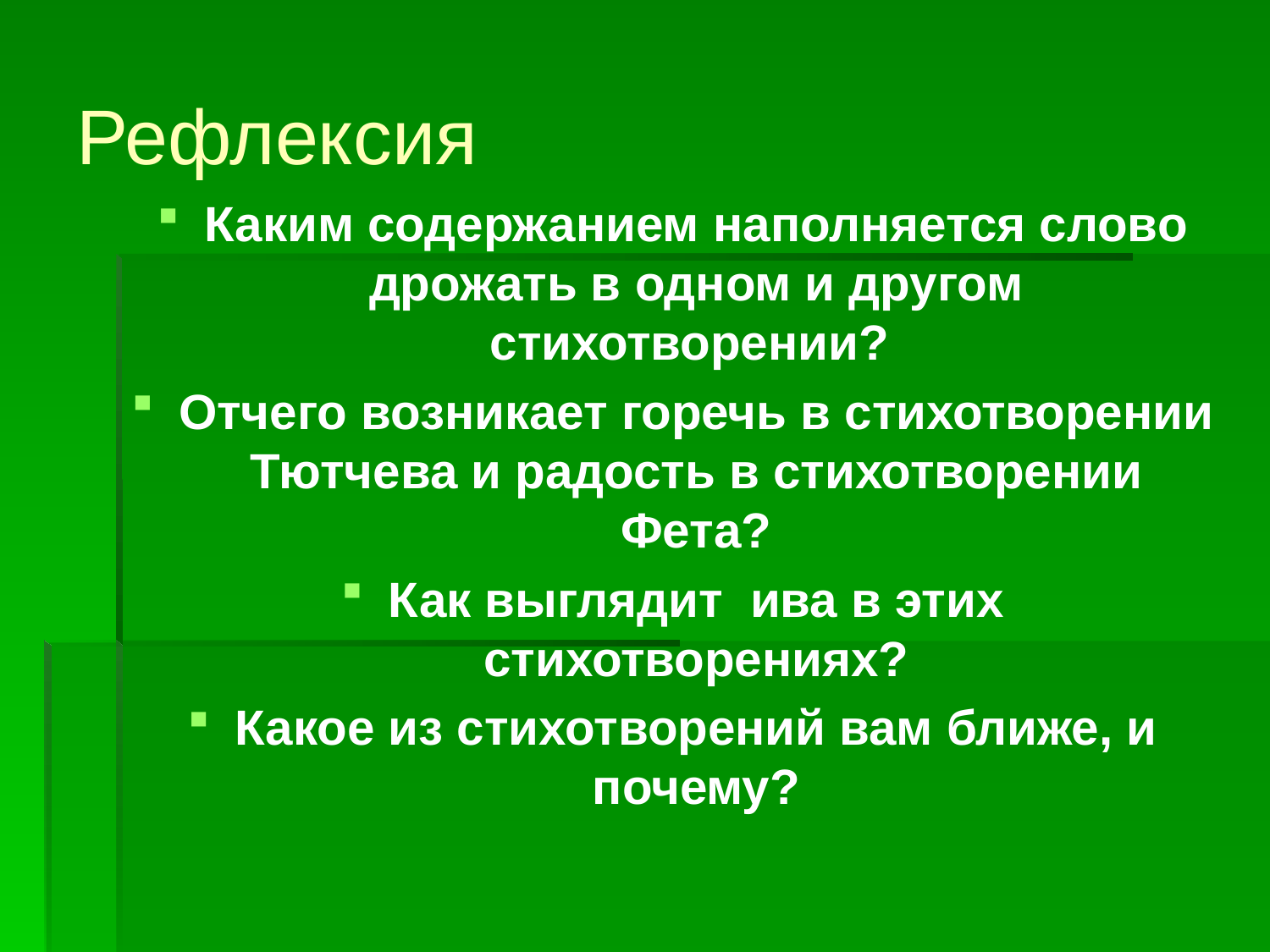

Рефлексия
Каким содержанием наполняется слово дрожать в одном и другом стихотворении?
Отчего возникает горечь в стихотворении Тютчева и радость в стихотворении Фета?
Как выглядит  ива в этих стихотворениях?
Какое из стихотворений вам ближе, и почему?